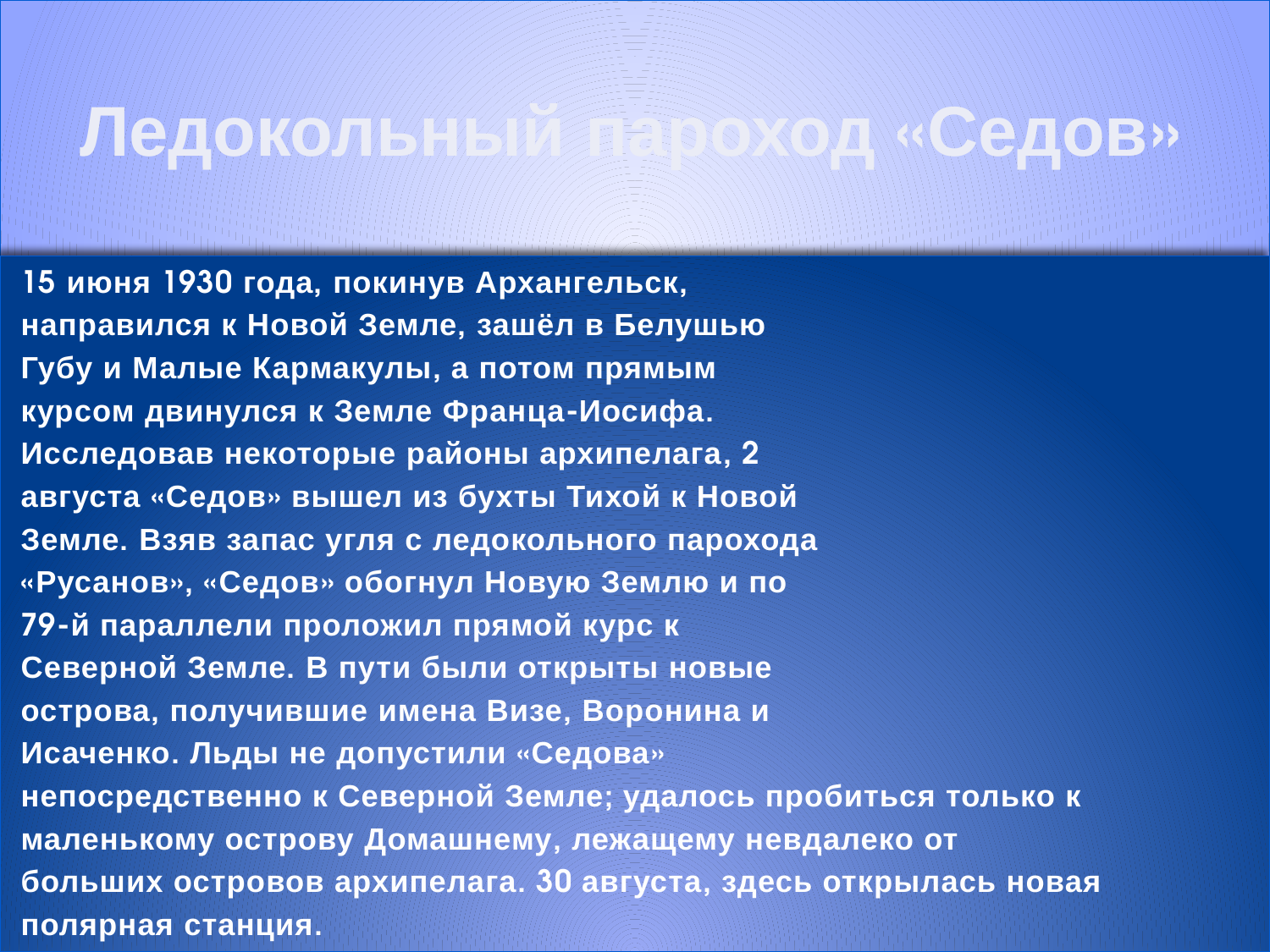

# Ледокольный пароход «Седов»
15 июня 1930 года, покинув Архангельск,
направился к Новой Земле, зашёл в Белушью
Губу и Малые Кармакулы, а потом прямым
курсом двинулся к Земле Франца-Иосифа.
Исследовав некоторые районы архипелага, 2
августа «Седов» вышел из бухты Тихой к Новой
Земле. Взяв запас угля с ледокольного парохода
«Русанов», «Седов» обогнул Новую Землю и по
79-й параллели проложил прямой курс к
Северной Земле. В пути были открыты новые
острова, получившие имена Визе, Воронина и
Исаченко. Льды не допустили «Седова»
непосредственно к Северной Земле; удалось пробиться только к
маленькому острову Домашнему, лежащему невдалеко от
больших островов архипелага. 30 августа, здесь открылась новая
полярная станция.